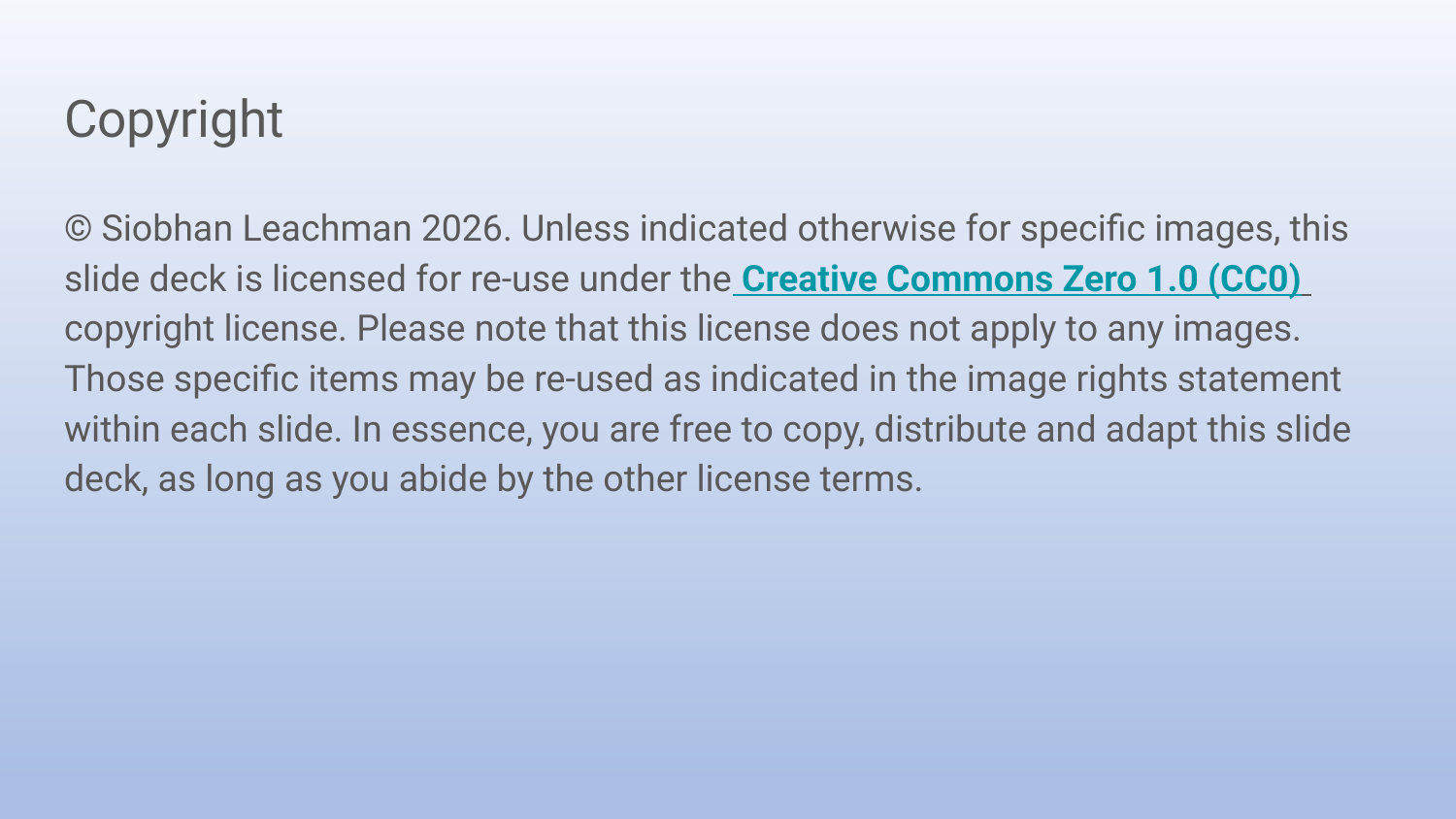

# Copyright
© Siobhan Leachman 2026. Unless indicated otherwise for specific images, this slide deck is licensed for re-use under the Creative Commons Zero 1.0 (CC0) copyright license. Please note that this license does not apply to any images. Those specific items may be re-used as indicated in the image rights statement within each slide. In essence, you are free to copy, distribute and adapt this slide deck, as long as you abide by the other license terms.